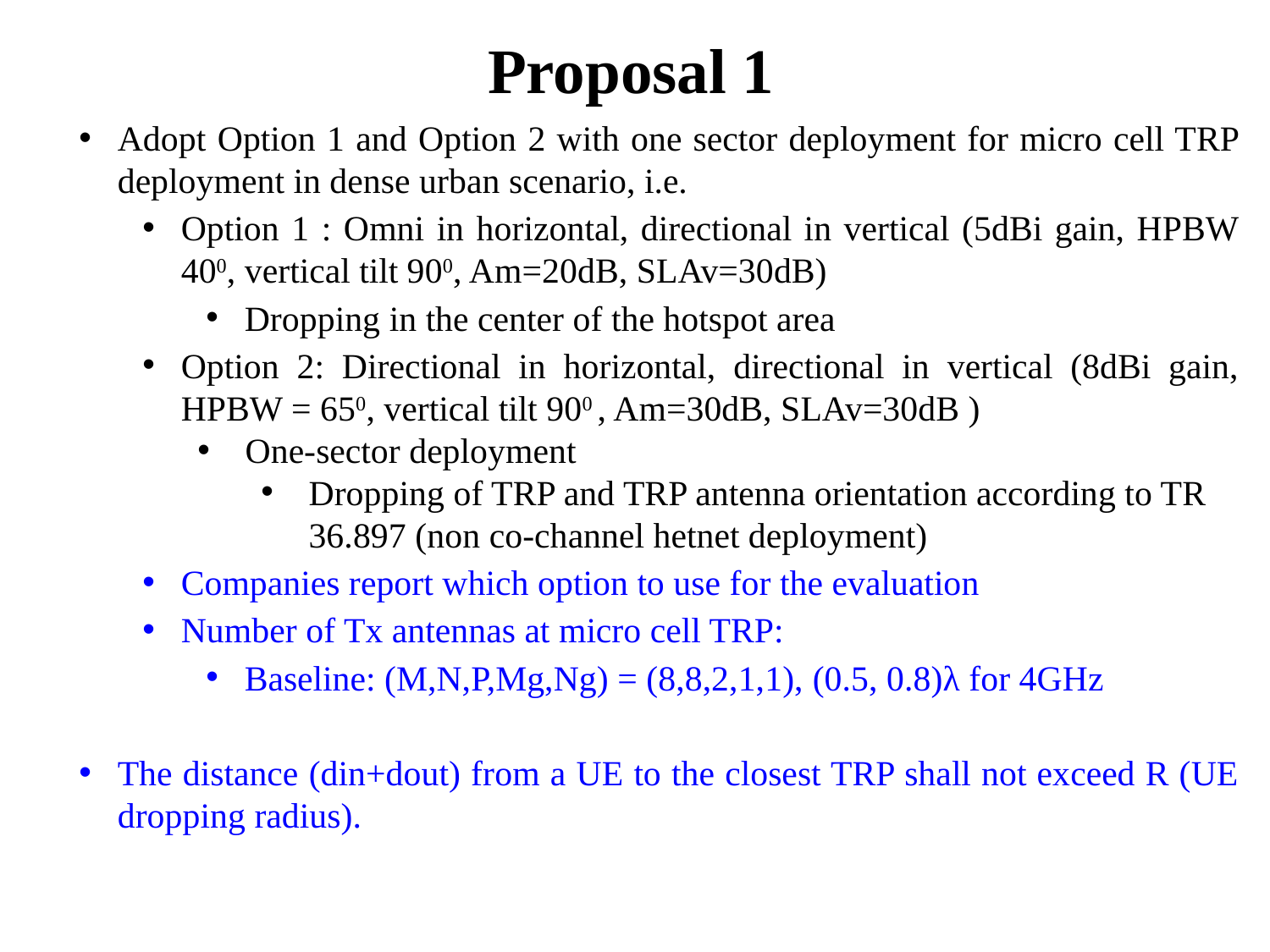

# Proposal 1
Adopt Option 1 and Option 2 with one sector deployment for micro cell TRP deployment in dense urban scenario, i.e.
Option 1 : Omni in horizontal, directional in vertical (5dBi gain, HPBW 400, vertical tilt 900, Am=20dB, SLAv=30dB)
Dropping in the center of the hotspot area
Option 2: Directional in horizontal, directional in vertical (8dBi gain, HPBW = 650, vertical tilt 900 , Am=30dB, SLAv=30dB )
One-sector deployment
Dropping of TRP and TRP antenna orientation according to TR 36.897 (non co-channel hetnet deployment)
Companies report which option to use for the evaluation
Number of Tx antennas at micro cell TRP:
Baseline: (M,N,P,Mg,Ng) = (8,8,2,1,1), (0.5, 0.8)λ for 4GHz

The distance (din+dout) from a UE to the closest TRP shall not exceed R (UE dropping radius).